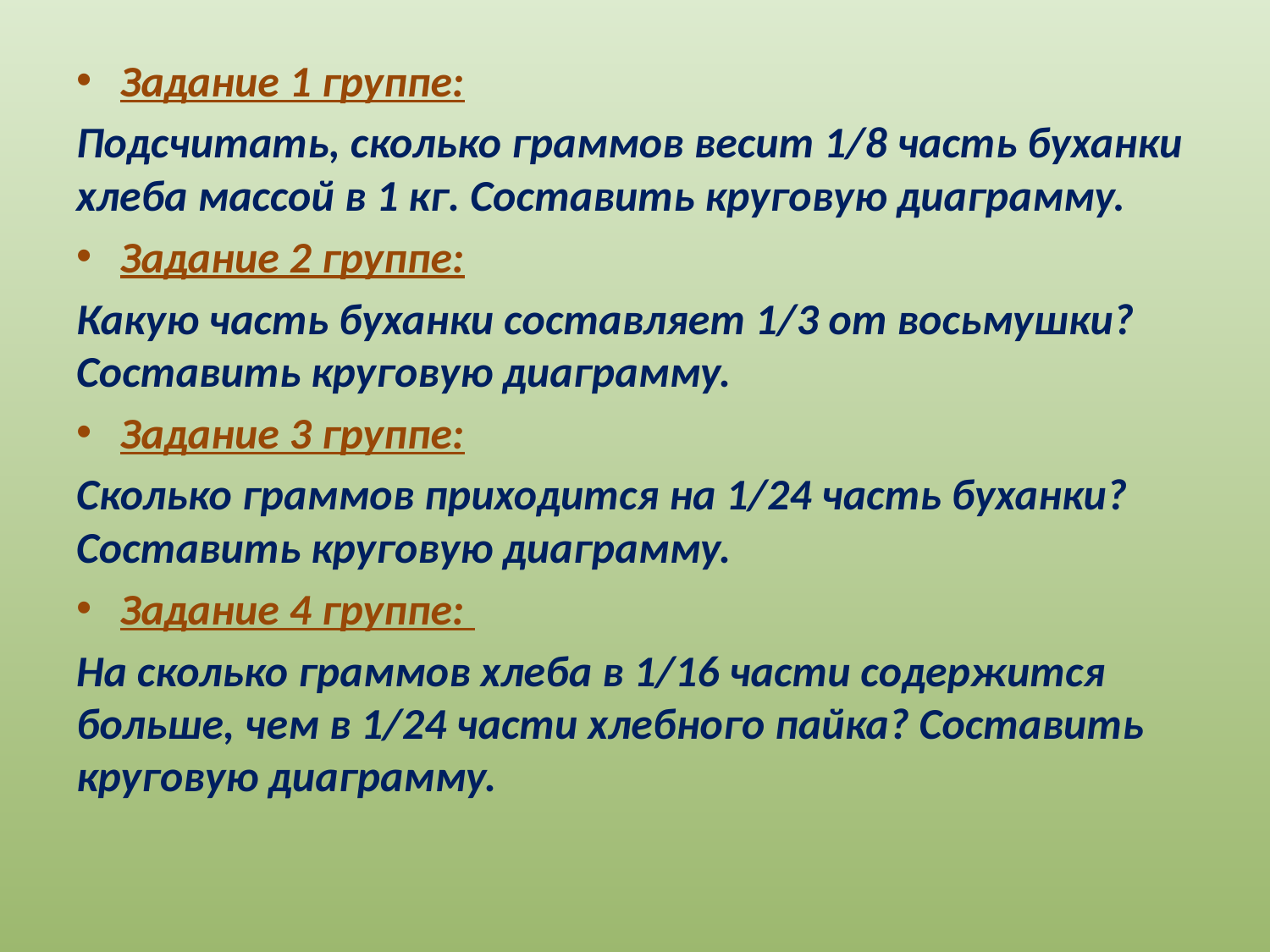

Задание 1 группе:
Подсчитать, сколько граммов весит 1/8 часть буханки хлеба массой в 1 кг. Составить круговую диаграмму.
Задание 2 группе:
Какую часть буханки составляет 1/3 от восьмушки?  Составить круговую диаграмму.
Задание 3 группе:
Сколько граммов приходится на 1/24 часть буханки?  Составить круговую диаграмму.
Задание 4 группе:
На сколько граммов хлеба в 1/16 части содержится больше, чем в 1/24 части хлебного пайка? Составить круговую диаграмму.